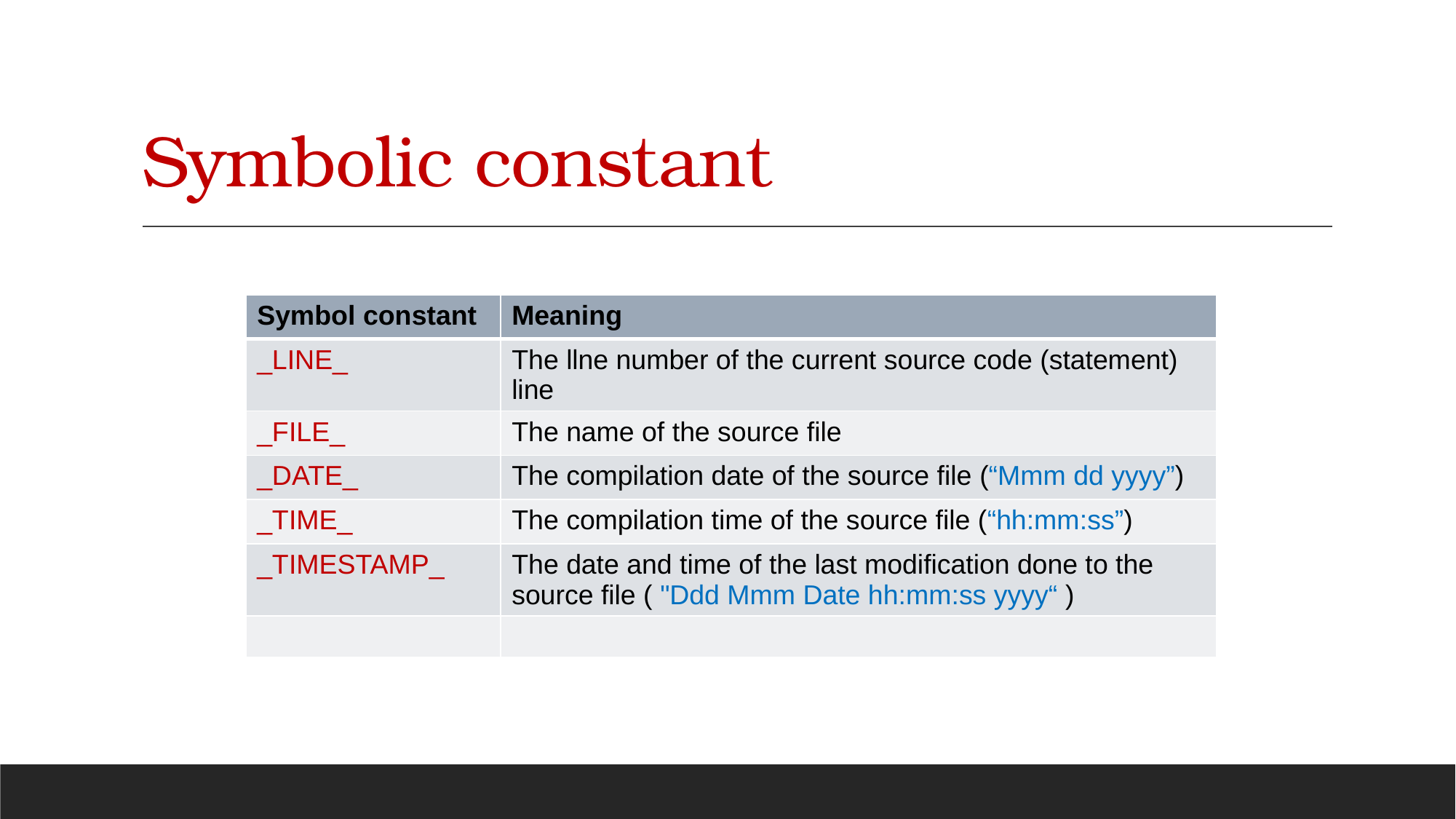

# Symbolic constant

| Symbol constant | Meaning |
| --- | --- |
| \_LINE\_ | The llne number of the current source code (statement) line |
| \_FILE\_ | The name of the source file |
| \_DATE\_ | The compilation date of the source file (“Mmm dd yyyy”) |
| \_TIME\_ | The compilation time of the source file (“hh:mm:ss”) |
| \_TIMESTAMP\_ | The date and time of the last modification done to the source file ( "Ddd Mmm Date hh:mm:ss yyyy“ ) |
|  |  |